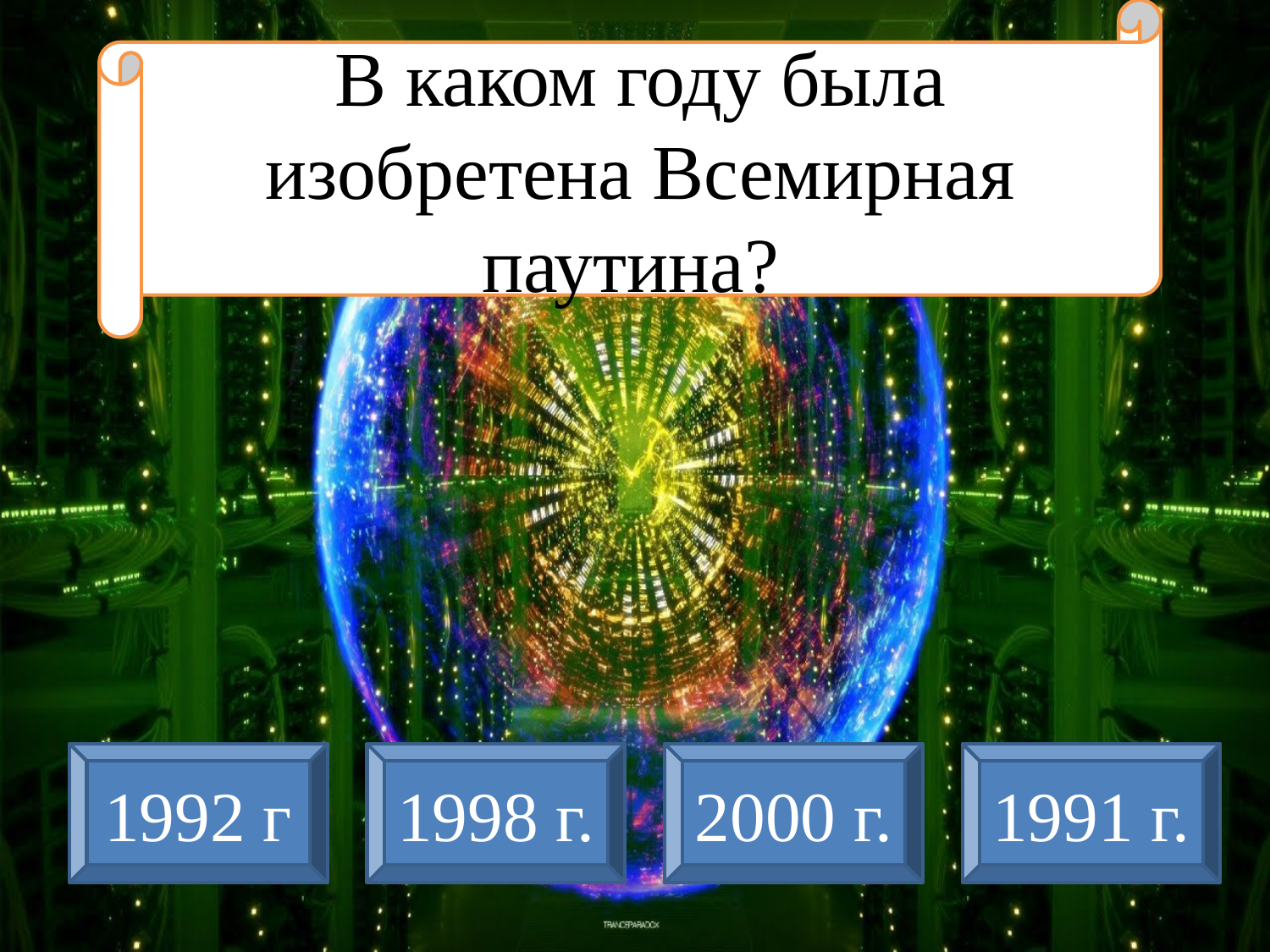

В каком году была изобретена Всемирная паутина?
1992 г
1998 г.
2000 г.
1991 г.